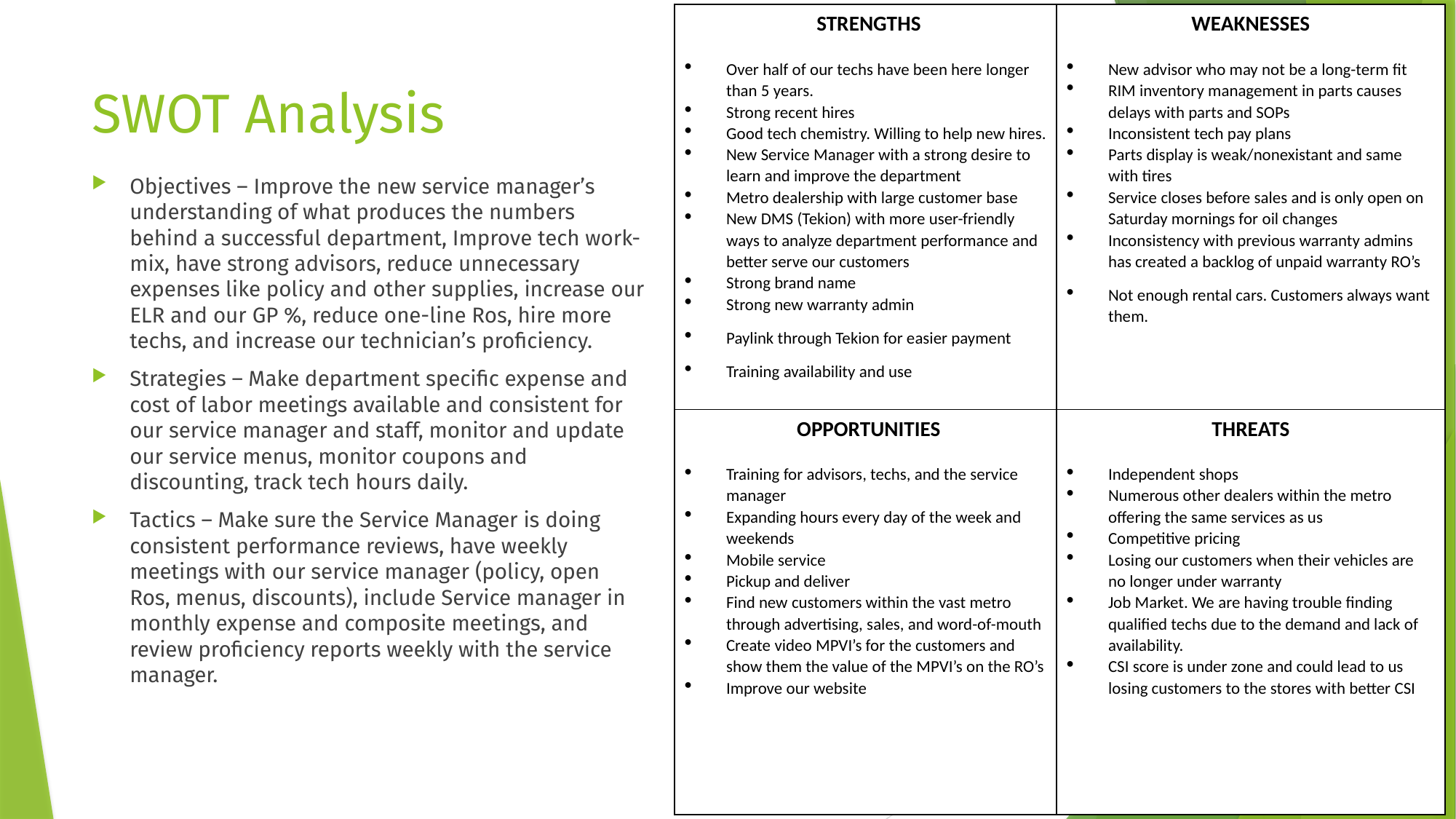

STRENGTHS

Over half of our techs have been here longer than 5 years.
Strong recent hires
Good tech chemistry. Willing to help new hires.
New Service Manager with a strong desire to learn and improve the department
Metro dealership with large customer base
New DMS (Tekion) with more user-friendly ways to analyze department performance and better serve our customers
Strong brand name
Strong new warranty admin
Paylink through Tekion for easier payment
Training availability and use
WEAKNESSES

New advisor who may not be a long-term fit
RIM inventory management in parts causes delays with parts and SOPs
Inconsistent tech pay plans
Parts display is weak/nonexistant and same with tires
Service closes before sales and is only open on Saturday mornings for oil changes
Inconsistency with previous warranty admins has created a backlog of unpaid warranty RO’s
Not enough rental cars. Customers always want them.
# SWOT Analysis
Objectives – Improve the new service manager’s understanding of what produces the numbers behind a successful department, Improve tech work-mix, have strong advisors, reduce unnecessary expenses like policy and other supplies, increase our ELR and our GP %, reduce one-line Ros, hire more techs, and increase our technician’s proficiency.
Strategies – Make department specific expense and cost of labor meetings available and consistent for our service manager and staff, monitor and update our service menus, monitor coupons and discounting, track tech hours daily.
Tactics – Make sure the Service Manager is doing consistent performance reviews, have weekly meetings with our service manager (policy, open Ros, menus, discounts), include Service manager in monthly expense and composite meetings, and review proficiency reports weekly with the service manager.

OPPORTUNITIES

Training for advisors, techs, and the service manager
Expanding hours every day of the week and weekends
Mobile service
Pickup and deliver
Find new customers within the vast metro through advertising, sales, and word-of-mouth
Create video MPVI’s for the customers and show them the value of the MPVI’s on the RO’s
Improve our website
THREATS

Independent shops
Numerous other dealers within the metro offering the same services as us
Competitive pricing
Losing our customers when their vehicles are no longer under warranty
Job Market. We are having trouble finding qualified techs due to the demand and lack of availability.
CSI score is under zone and could lead to us losing customers to the stores with better CSI